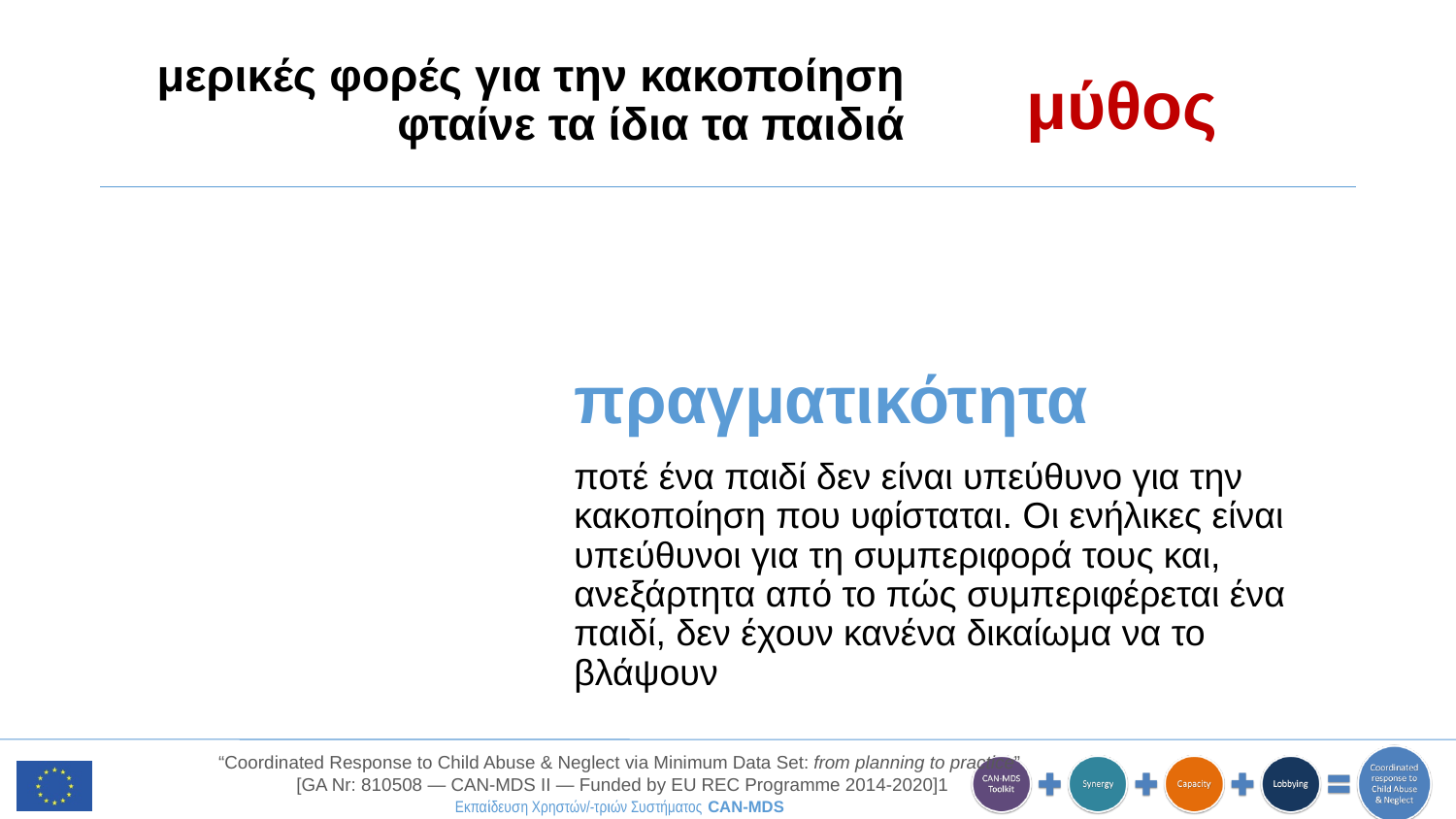

μερικές φορές για την κακοποίηση φταίνε τα ίδια τα παιδιά
μύθος
πραγματικότητα
ποτέ ένα παιδί δεν είναι υπεύθυνο για την κακοποίηση που υφίσταται. Οι ενήλικες είναι υπεύθυνοι για τη συμπεριφορά τους και, ανεξάρτητα από το πώς συμπεριφέρεται ένα παιδί, δεν έχουν κανένα δικαίωμα να το βλάψουν